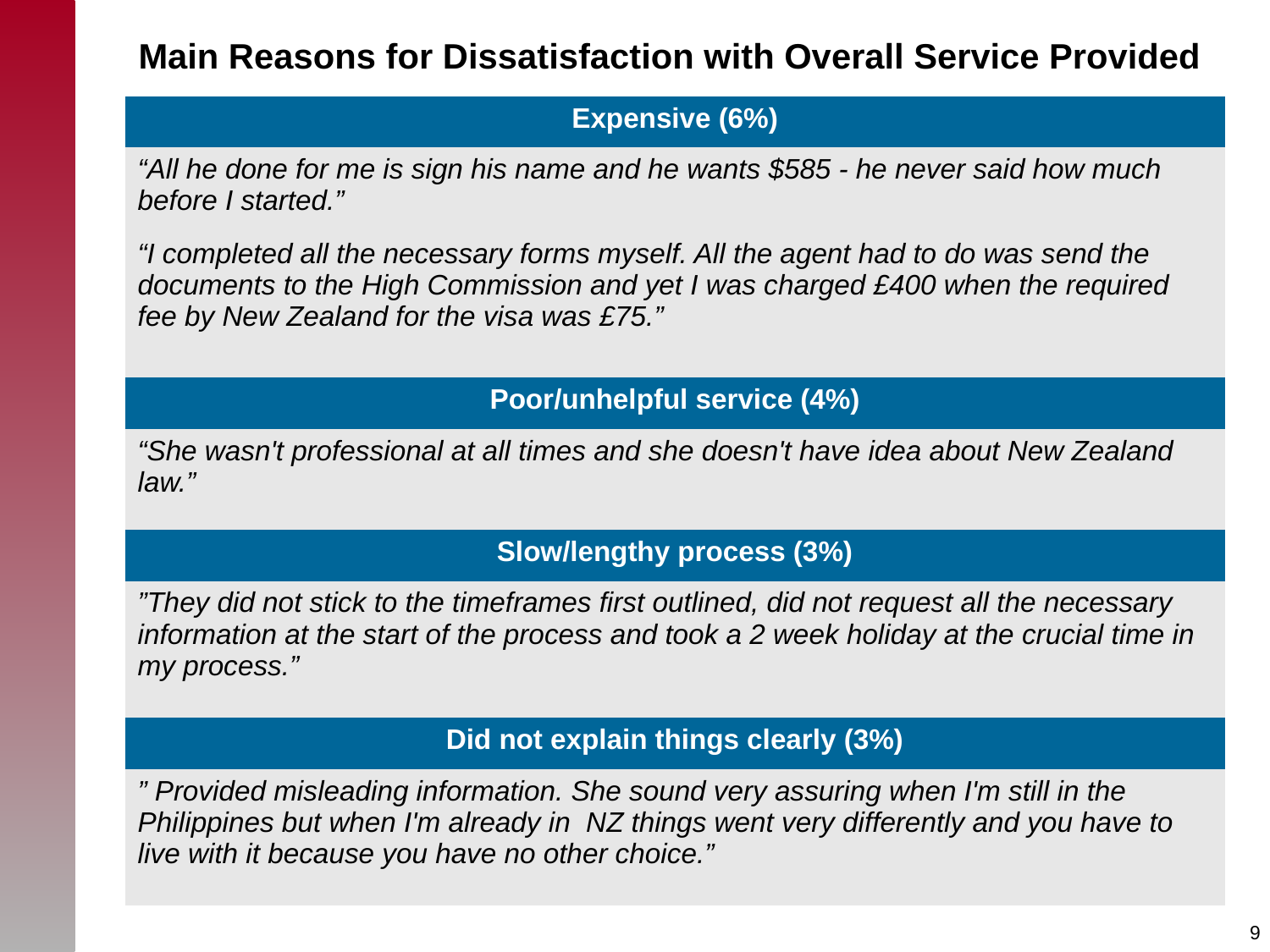

# Main Reasons for Dissatisfaction with Overall Service Provided

| Expensive (6%) |
| --- |
| “All he done for me is sign his name and he wants $585 - he never said how much before I started.” “I completed all the necessary forms myself. All the agent had to do was send the documents to the High Commission and yet I was charged £400 when the required fee by New Zealand for the visa was £75.” |
| Poor/unhelpful service (4%) |
| “She wasn't professional at all times and she doesn't have idea about New Zealand law.” |
| Slow/lengthy process (3%) |
| ”They did not stick to the timeframes first outlined, did not request all the necessary information at the start of the process and took a 2 week holiday at the crucial time in my process.” |
| Did not explain things clearly (3%) |
| ” Provided misleading information. She sound very assuring when I'm still in the Philippines but when I'm already in NZ things went very differently and you have to live with it because you have no other choice.” |
9